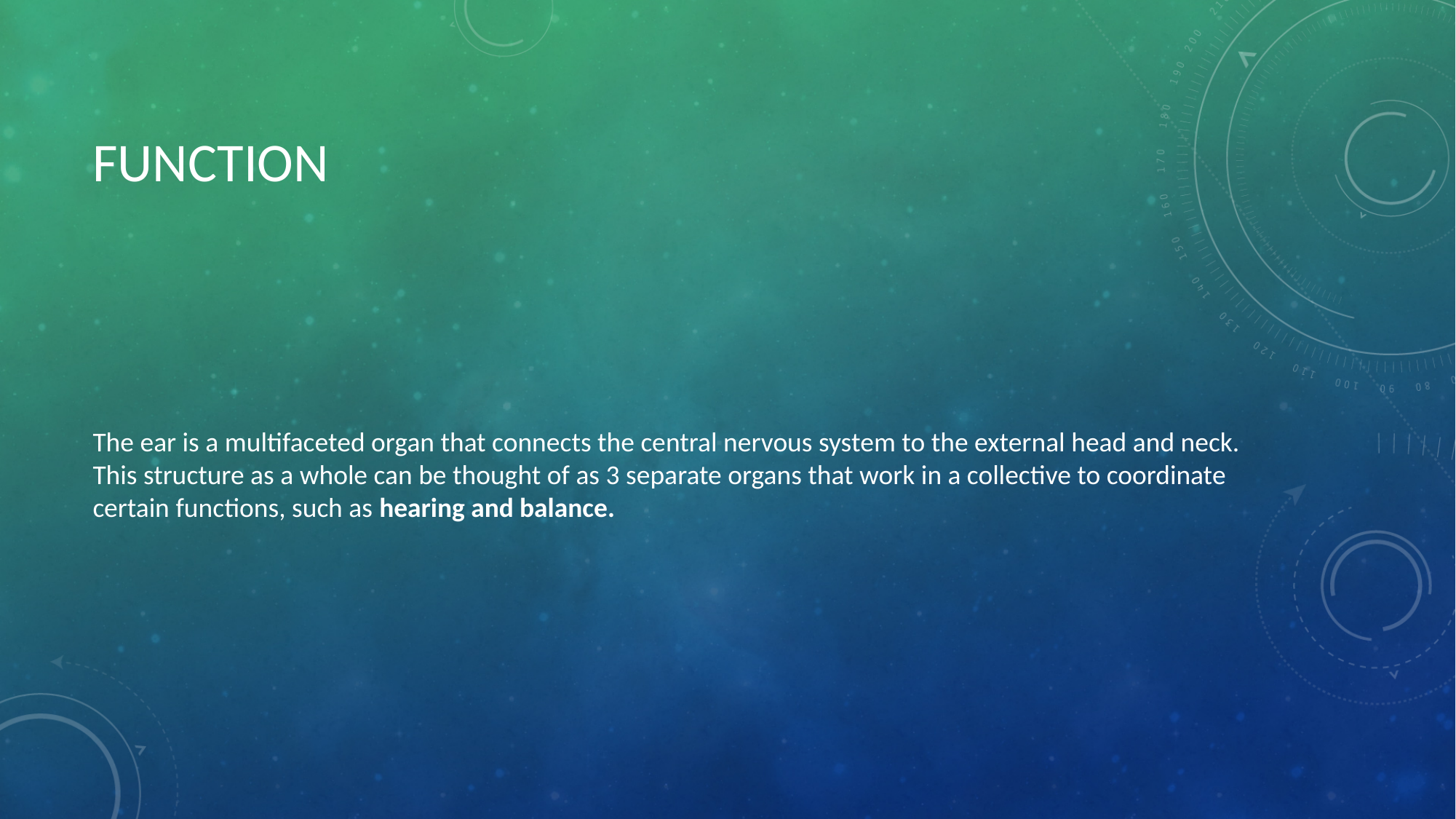

# Function
The ear is a multifaceted organ that connects the central nervous system to the external head and neck. This structure as a whole can be thought of as 3 separate organs that work in a collective to coordinate certain functions, such as hearing and balance.